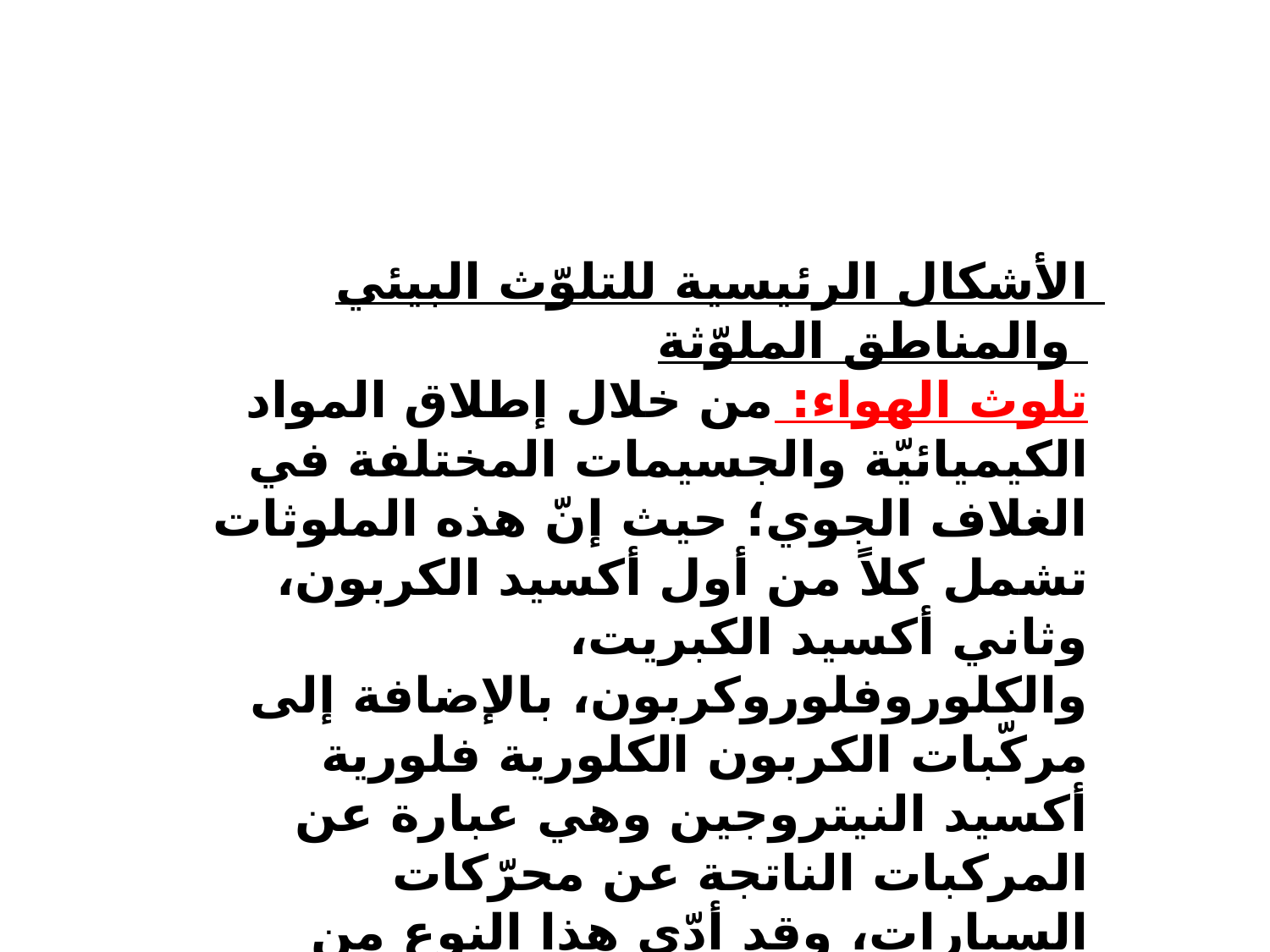

الأشكال الرئيسية للتلوّث البيئي والمناطق الملوّثة
تلوث الهواء: من خلال إطلاق المواد الكيميائيّة والجسيمات المختلفة في الغلاف الجوي؛ حيث إنّ هذه الملوثات تشمل كلاً من أول أكسيد الكربون، وثاني أكسيد الكبريت، والكلوروفلوروكربون، بالإضافة إلى مركّبات الكربون الكلورية فلورية أكسيد النيتروجين وهي عبارة عن المركبات الناتجة عن محرّكات السيارات، وقد أدّى هذا النوع من التلوث إلى ظهور مشكلة ثقب طبق الأوزون والضباب الدخاني